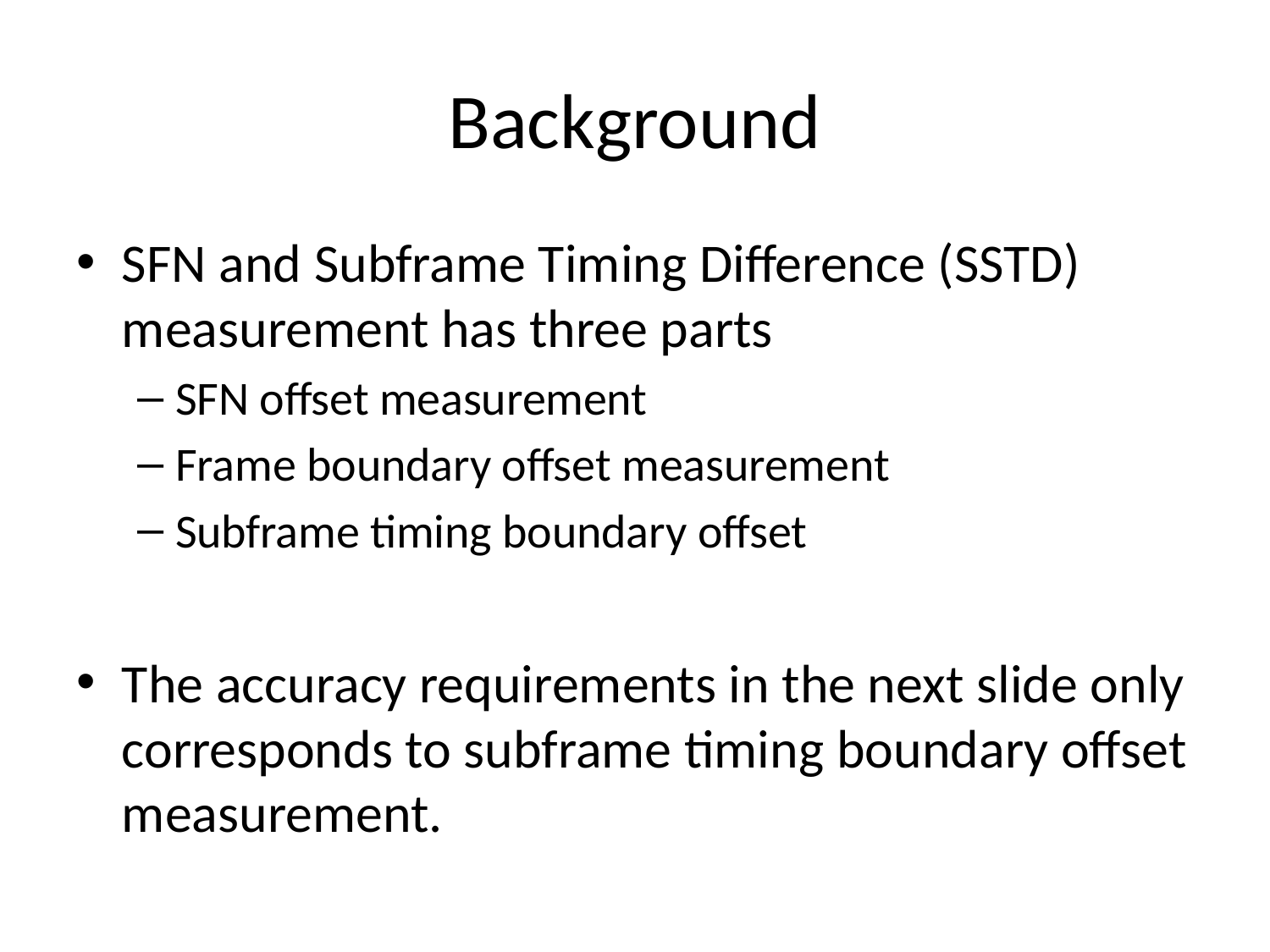

# Background
SFN and Subframe Timing Difference (SSTD) measurement has three parts
SFN offset measurement
Frame boundary offset measurement
Subframe timing boundary offset

The accuracy requirements in the next slide only corresponds to subframe timing boundary offset measurement.